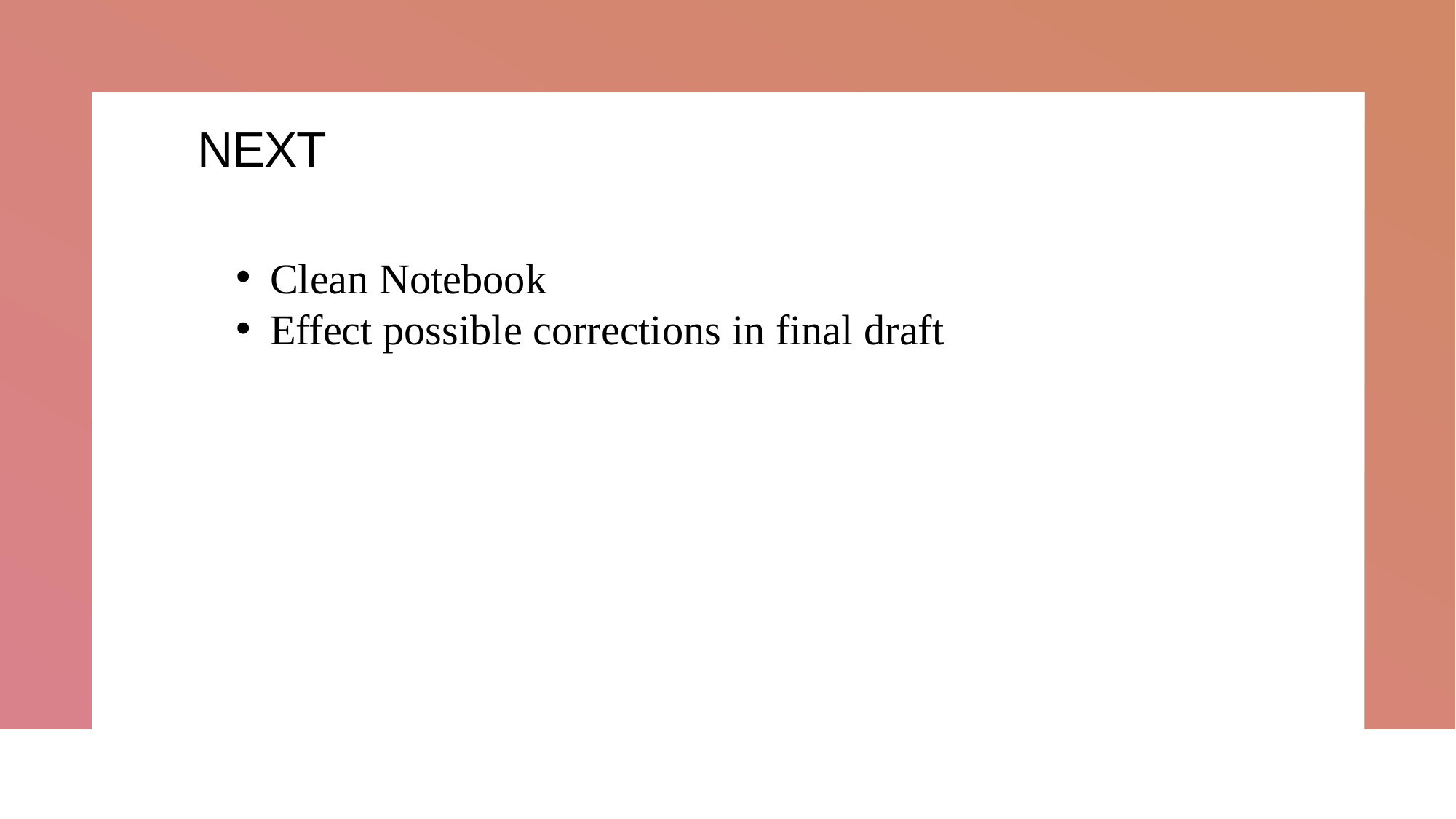

# NEXT
Clean Notebook
Effect possible corrections in final draft